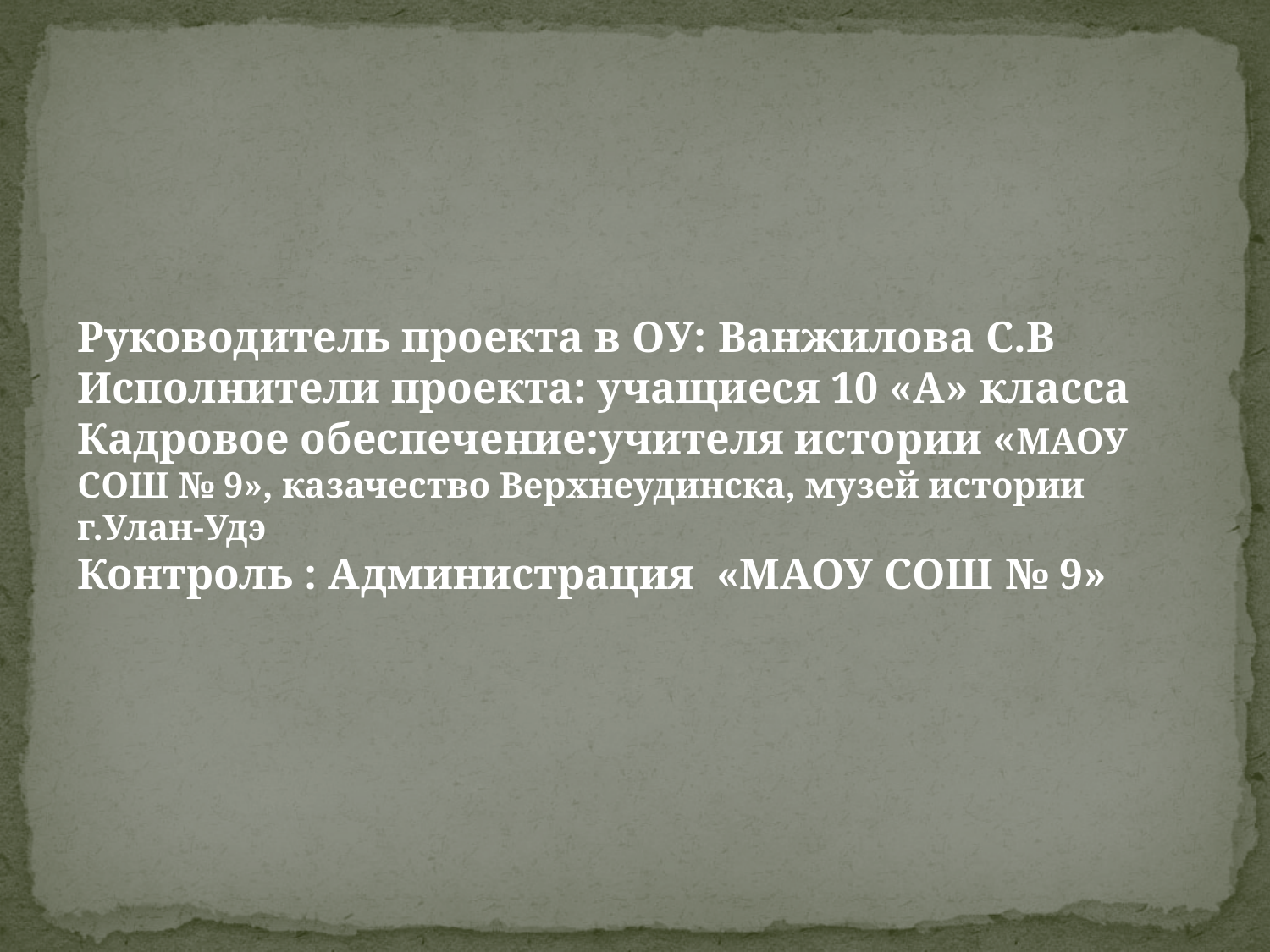

Руководитель проекта в ОУ: Ванжилова С.В
Исполнители проекта: учащиеся 10 «А» класса
Кадровое обеспечение:учителя истории «МАОУ СОШ № 9», казачество Верхнеудинска, музей истории г.Улан-Удэ
Контроль : Администрация  «МАОУ СОШ № 9»